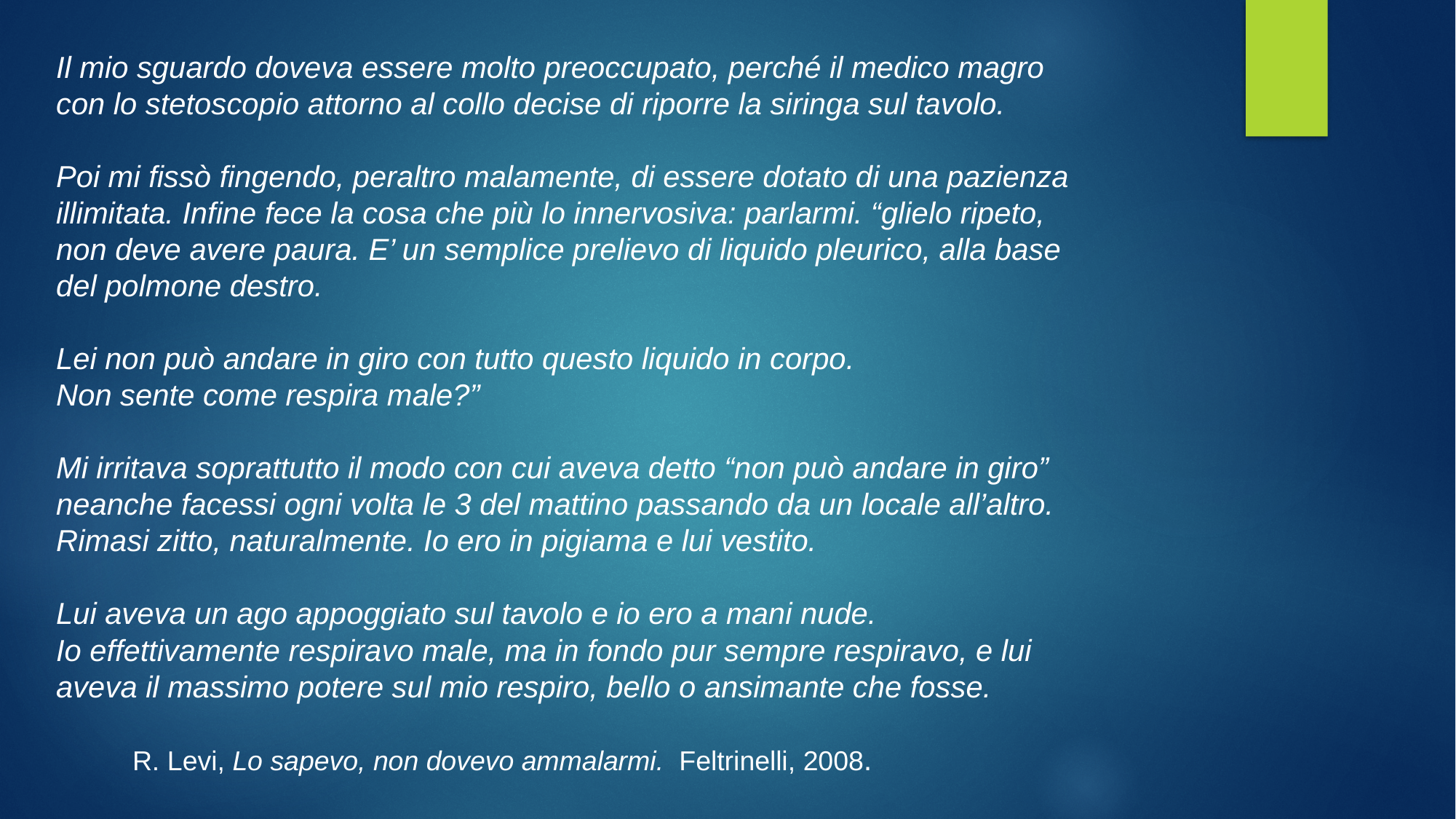

Il mio sguardo doveva essere molto preoccupato, perché il medico magro con lo stetoscopio attorno al collo decise di riporre la siringa sul tavolo.

Poi mi fissò fingendo, peraltro malamente, di essere dotato di una pazienza
illimitata. Infine fece la cosa che più lo innervosiva: parlarmi. “glielo ripeto,
non deve avere paura. E’ un semplice prelievo di liquido pleurico, alla base del polmone destro.

Lei non può andare in giro con tutto questo liquido in corpo.
Non sente come respira male?”

Mi irritava soprattutto il modo con cui aveva detto “non può andare in giro”
neanche facessi ogni volta le 3 del mattino passando da un locale all’altro.
Rimasi zitto, naturalmente. Io ero in pigiama e lui vestito.

Lui aveva un ago appoggiato sul tavolo e io ero a mani nude.
Io effettivamente respiravo male, ma in fondo pur sempre respiravo, e lui aveva il massimo potere sul mio respiro, bello o ansimante che fosse.

          R. Levi, Lo sapevo, non dovevo ammalarmi.  Feltrinelli, 2008.